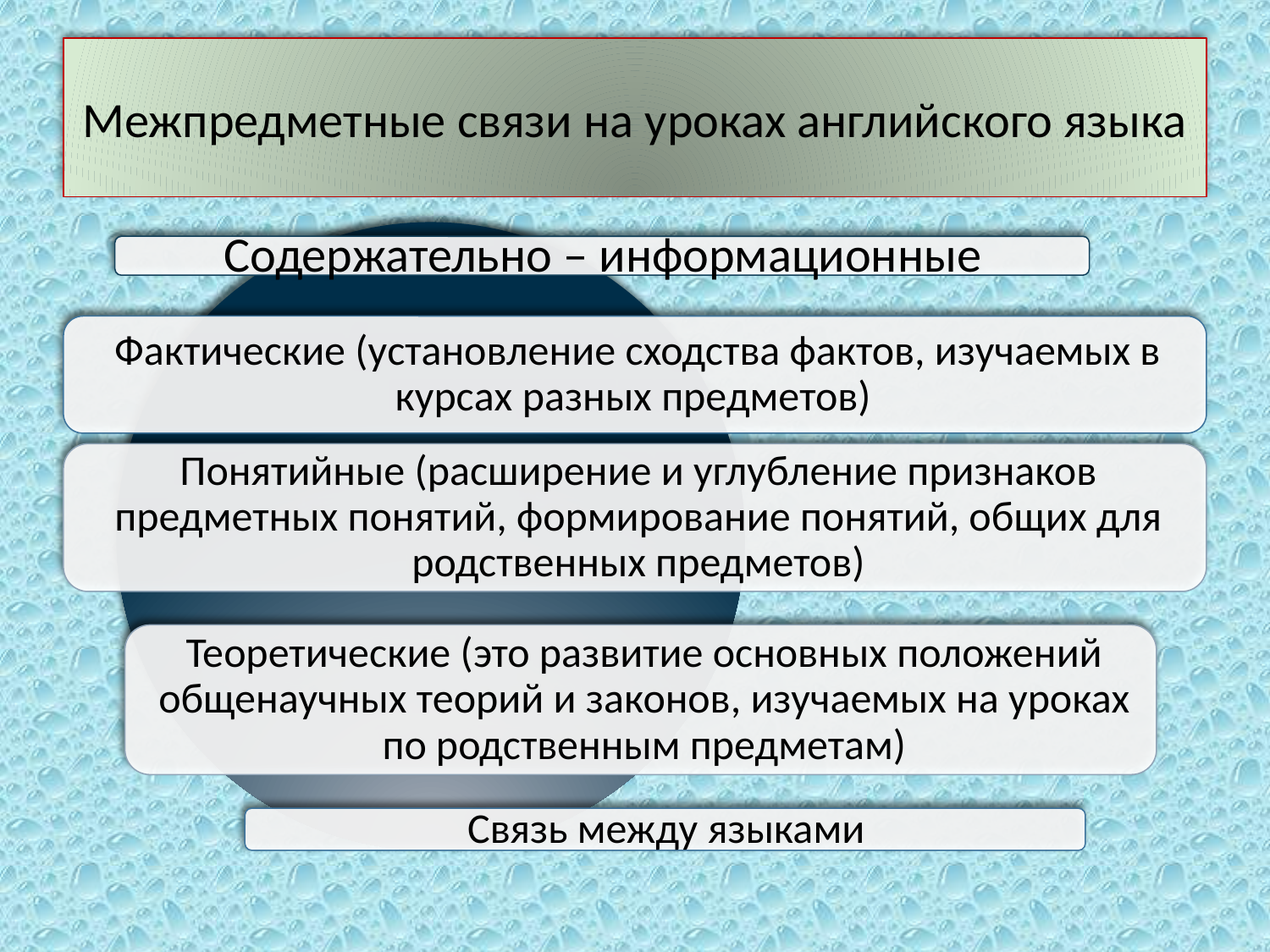

# Межпредметные связи на уроках английского языка
Содержательно – информационные
Фактические (установление сходства фактов, изучаемых в курсах разных предметов)
Понятийные (расширение и углубление признаков предметных понятий, формирование понятий, общих для родственных предметов)
Теоретические (это развитие основных положений общенаучных теорий и законов, изучаемых на уроках по родственным предметам)
Связь между языками